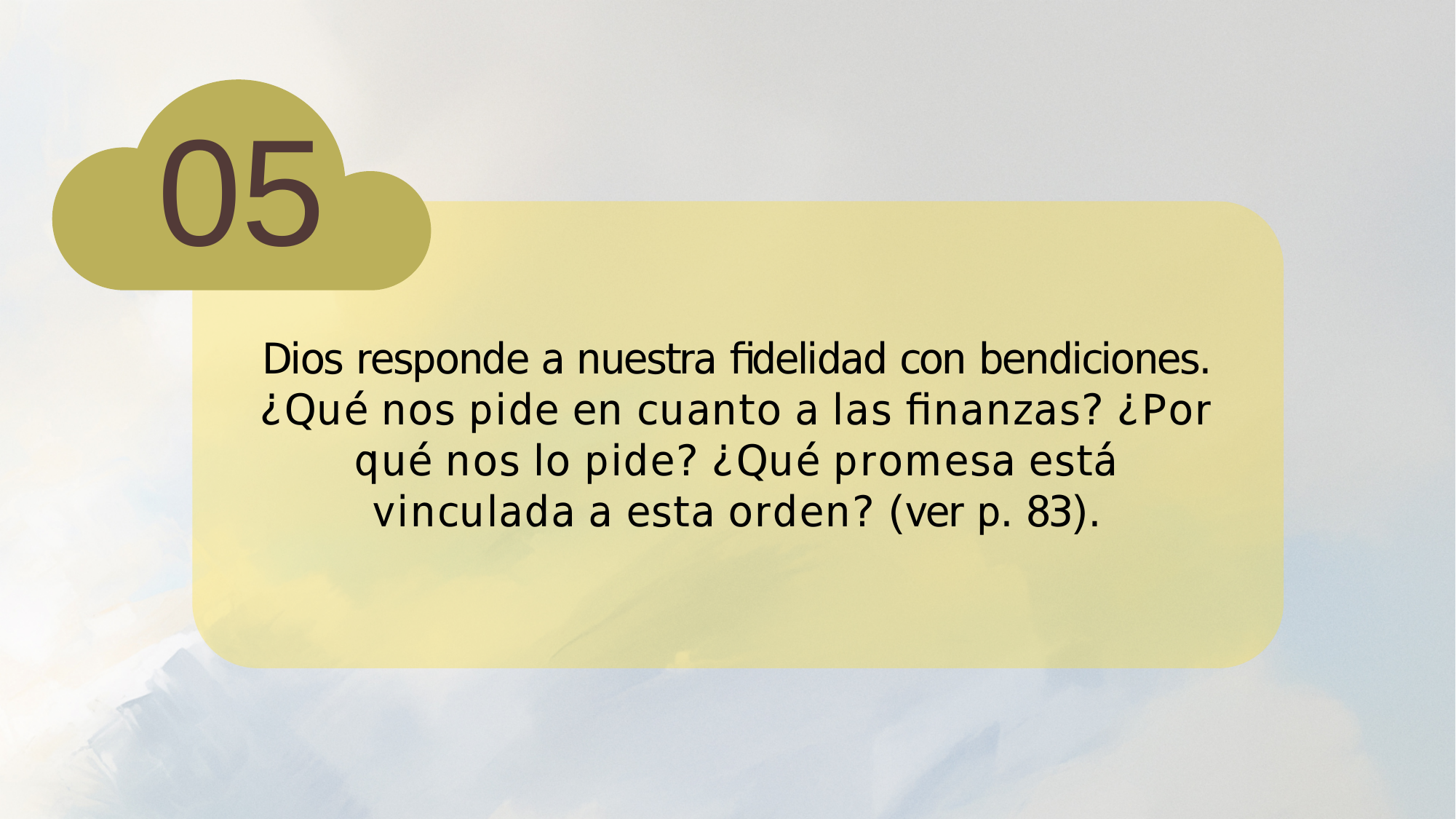

05

Dios responde a nuestra fidelidad con bendiciones. ¿Qué nos pide en cuanto a las finanzas? ¿Por qué nos lo pide? ¿Qué promesa está vinculada a esta orden? (ver p. 83).